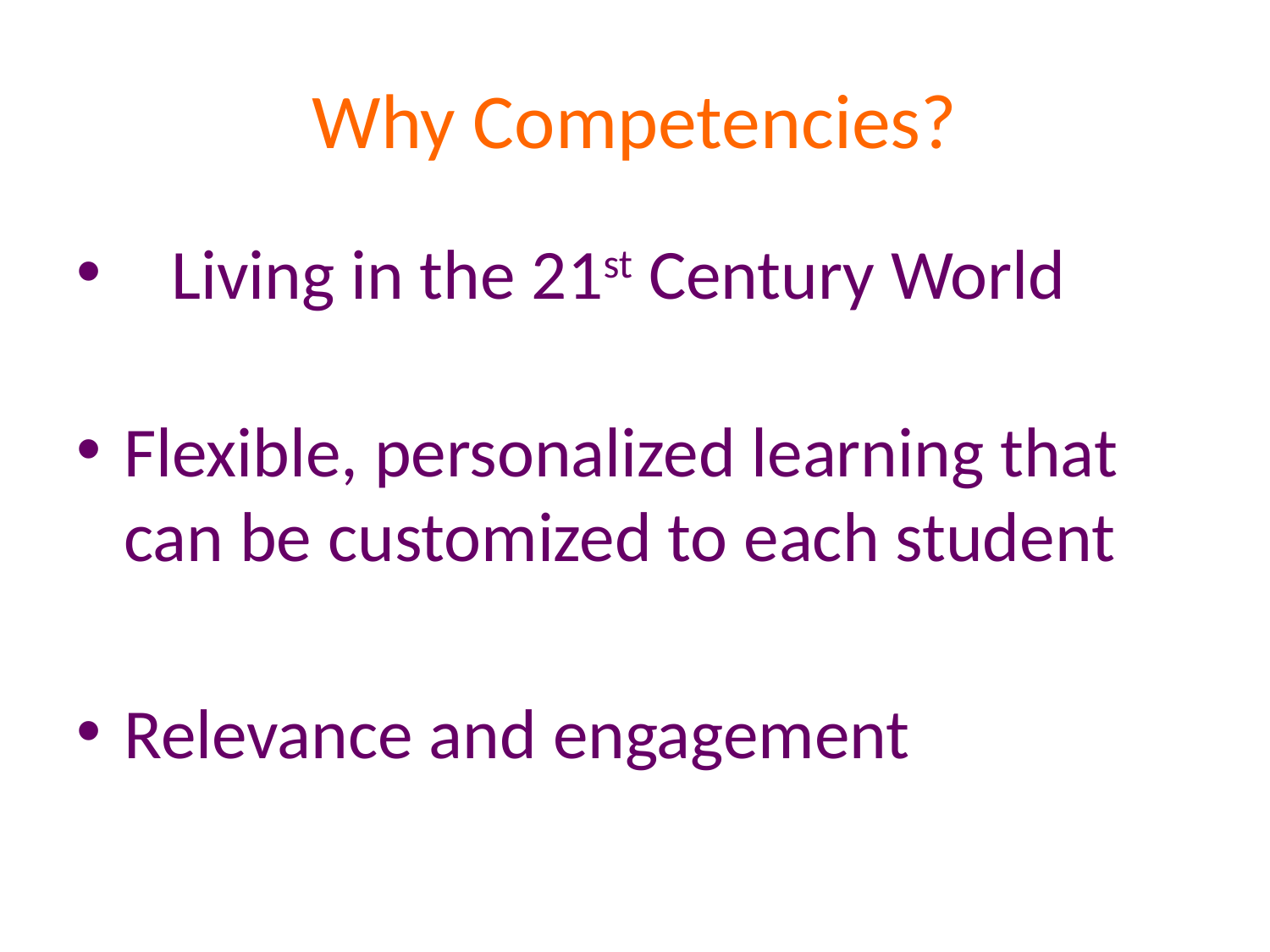

# Why Competencies?
 Living in the 21st Century World

Flexible, personalized learning that can be customized to each student

Relevance and engagement